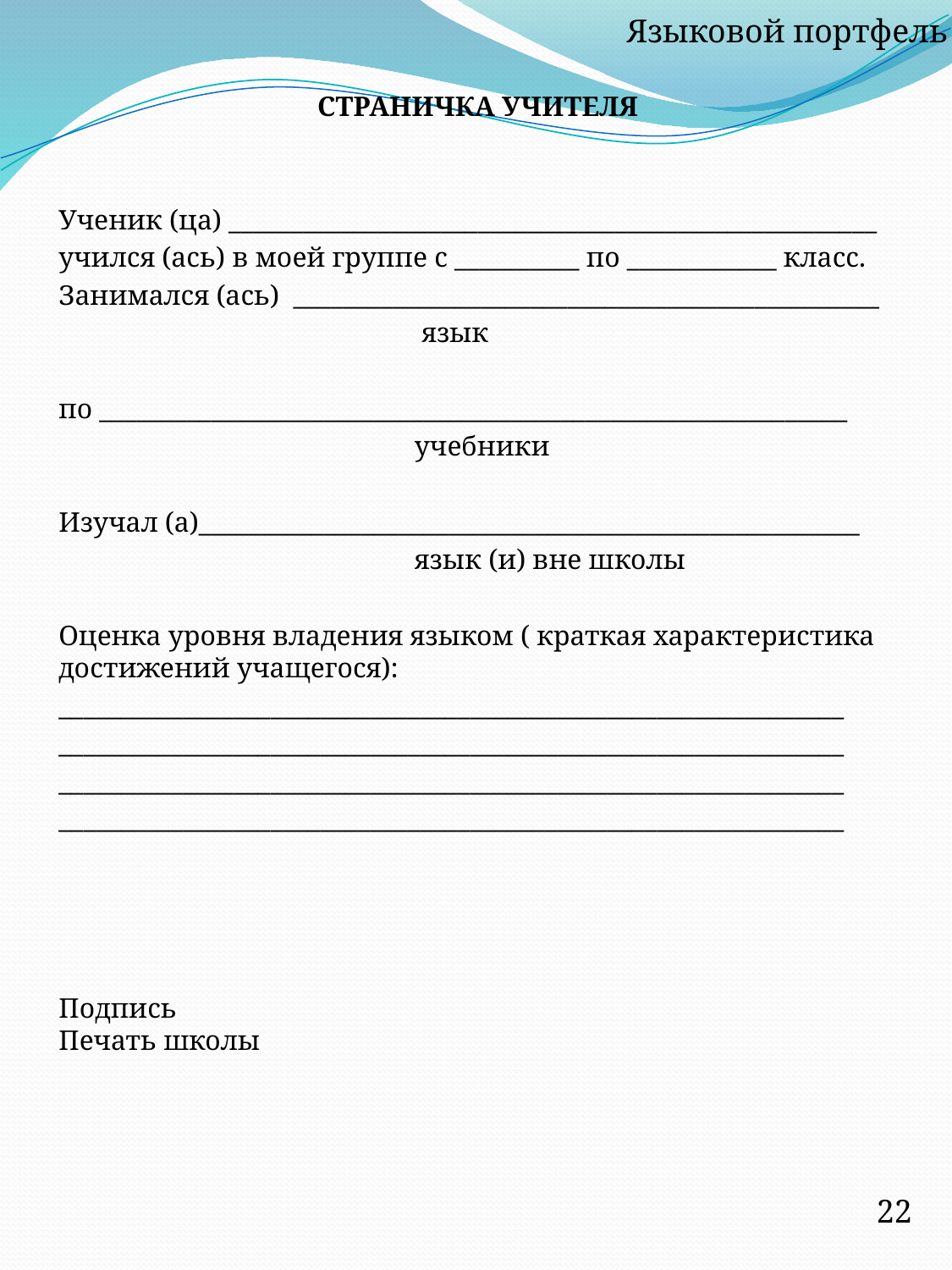

Языковой портфель

 СТРАНИЧКА УЧИТЕЛЯ

Ученик (ца) ____________________________________________________
учился (ась) в моей группе с __________ по ____________ класс.
Занимался (ась)  _______________________________________________
                                                    язык

по ____________________________________________________________
                                                   учебники

Изучал (а)_____________________________________________________
                                                   язык (и) вне школы

Оценка уровня владения языком ( краткая характеристика достижений учащегося):
_______________________________________________________________
_______________________________________________________________
_______________________________________________________________
_______________________________________________________________

Подпись                                                                                          Печать школы

22